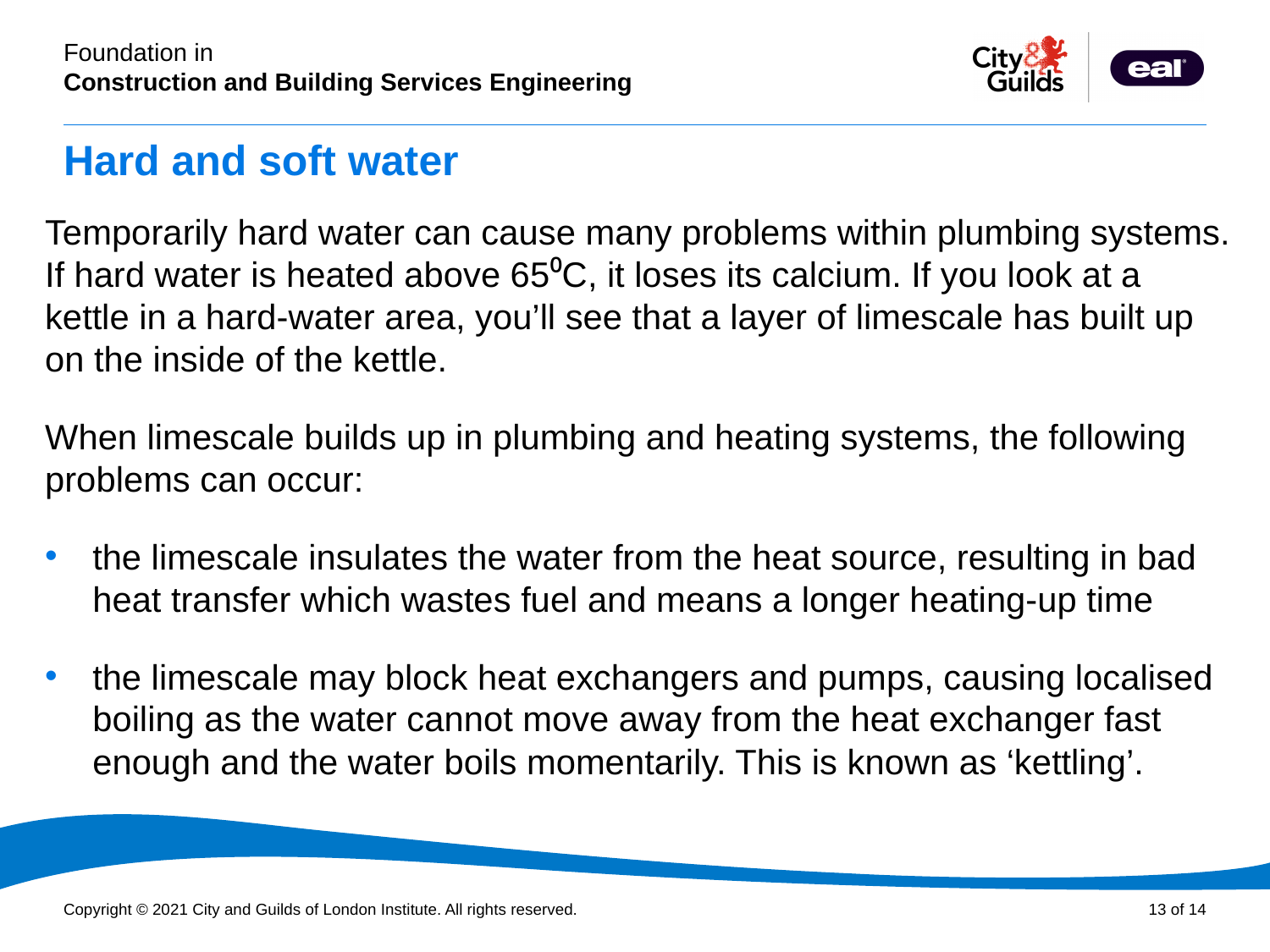

# Hard and soft water
Temporarily hard water can cause many problems within plumbing systems. If hard water is heated above 65⁰C, it loses its calcium. If you look at a kettle in a hard-water area, you’ll see that a layer of limescale has built up on the inside of the kettle.
When limescale builds up in plumbing and heating systems, the following problems can occur:
the limescale insulates the water from the heat source, resulting in bad heat transfer which wastes fuel and means a longer heating-up time
the limescale may block heat exchangers and pumps, causing localised boiling as the water cannot move away from the heat exchanger fast enough and the water boils momentarily. This is known as ‘kettling’.